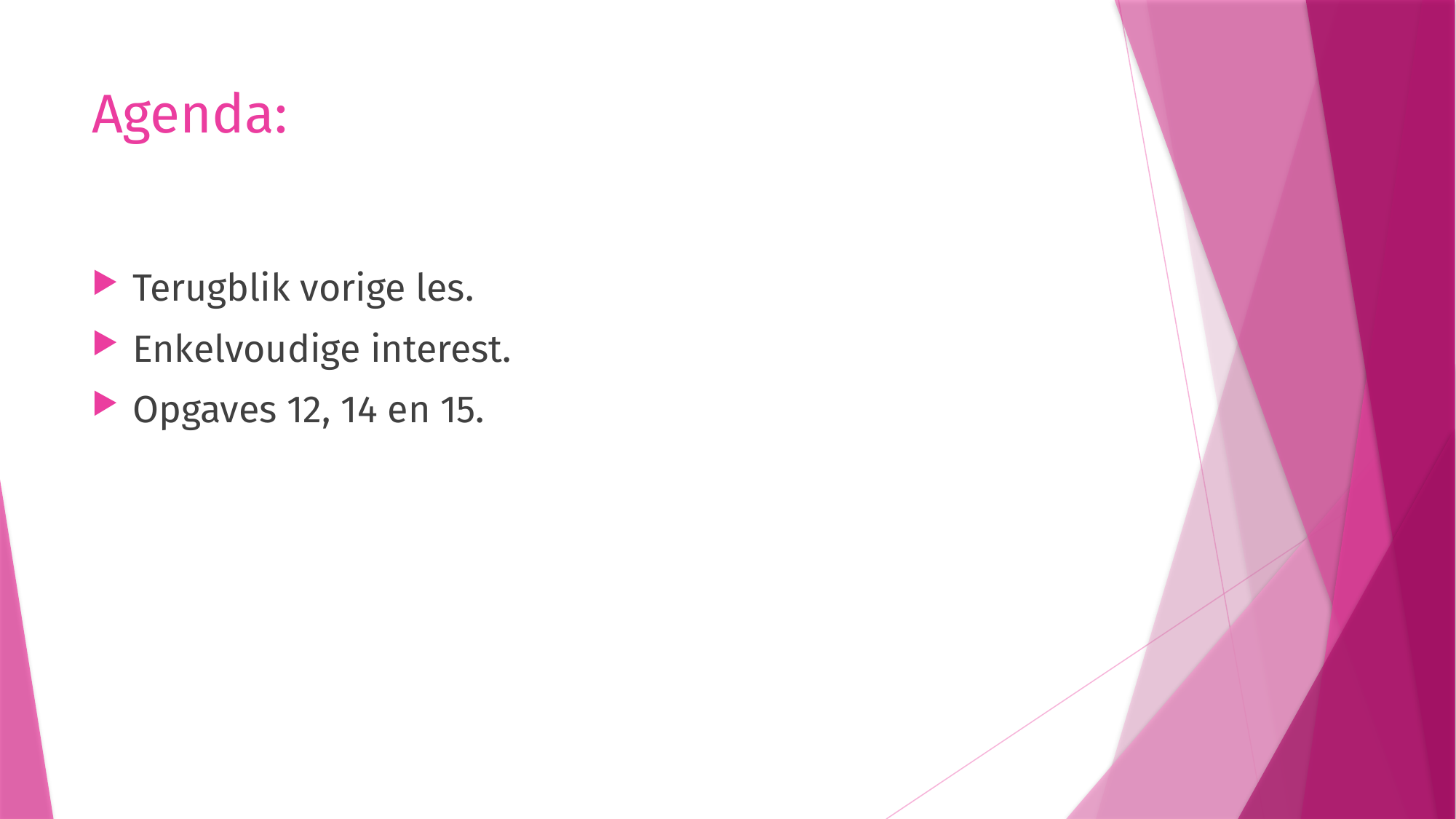

# Agenda:
Terugblik vorige les.
Enkelvoudige interest.
Opgaves 12, 14 en 15.